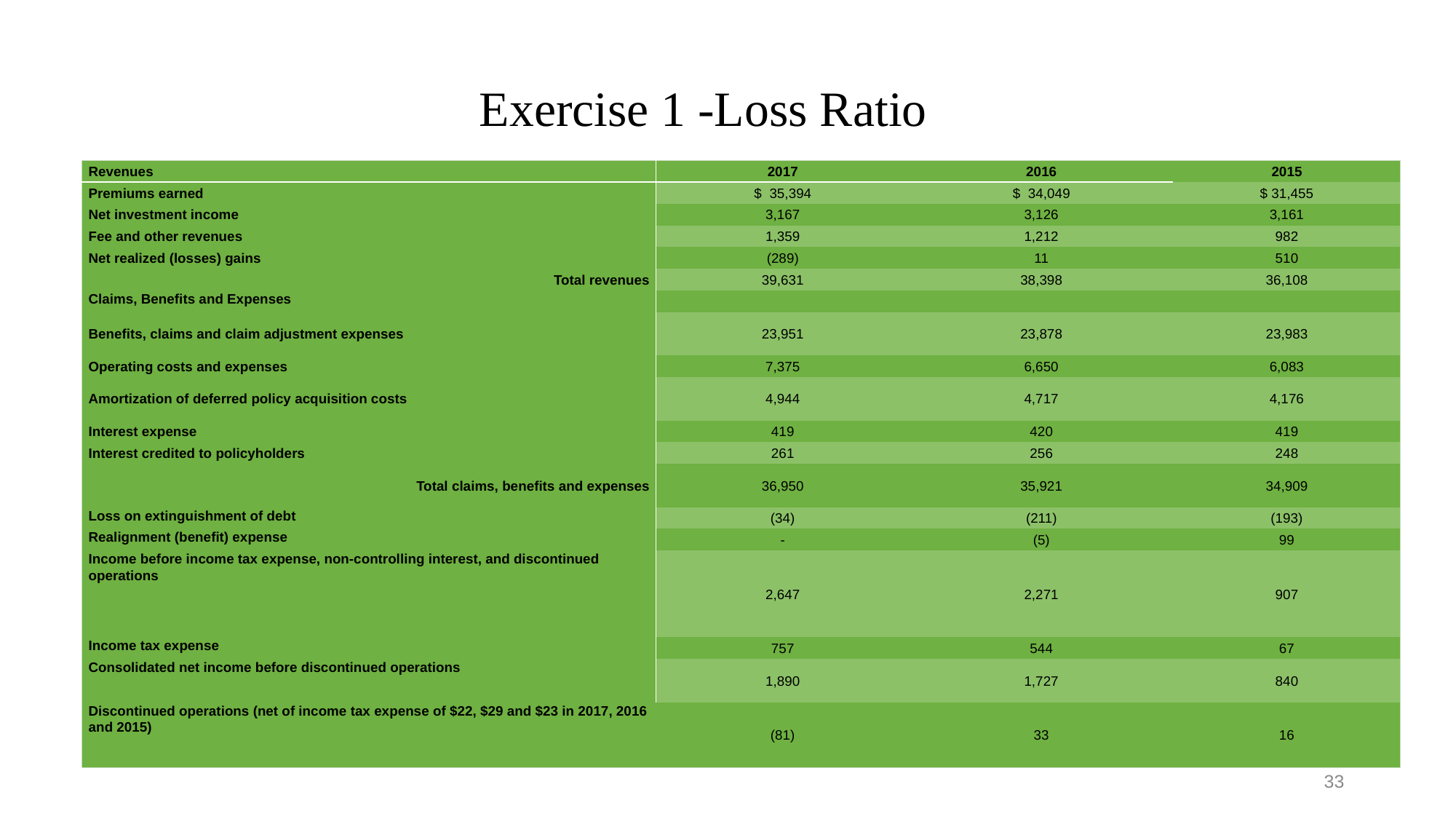

# Exercise 1 -Loss Ratio
| Revenues | 2017 | 2016 | 2015 |
| --- | --- | --- | --- |
| Premiums earned | $ 35,394 | $ 34,049 | $ 31,455 |
| Net investment income | 3,167 | 3,126 | 3,161 |
| Fee and other revenues | 1,359 | 1,212 | 982 |
| Net realized (losses) gains | (289) | 11 | 510 |
| Total revenues | 39,631 | 38,398 | 36,108 |
| Claims, Benefits and Expenses |  |  |  |
| Benefits, claims and claim adjustment expenses | 23,951 | 23,878 | 23,983 |
| Operating costs and expenses | 7,375 | 6,650 | 6,083 |
| Amortization of deferred policy acquisition costs | 4,944 | 4,717 | 4,176 |
| Interest expense | 419 | 420 | 419 |
| Interest credited to policyholders | 261 | 256 | 248 |
| Total claims, benefits and expenses | 36,950 | 35,921 | 34,909 |
| Loss on extinguishment of debt | (34) | (211) | (193) |
| Realignment (benefit) expense | - | (5) | 99 |
| Income before income tax expense, non-controlling interest, and discontinued operations | 2,647 | 2,271 | 907 |
| Income tax expense | 757 | 544 | 67 |
| Consolidated net income before discontinued operations | 1,890 | 1,727 | 840 |
| Discontinued operations (net of income tax expense of $22, $29 and $23 in 2017, 2016 and 2015) | (81) | 33 | 16 |
33